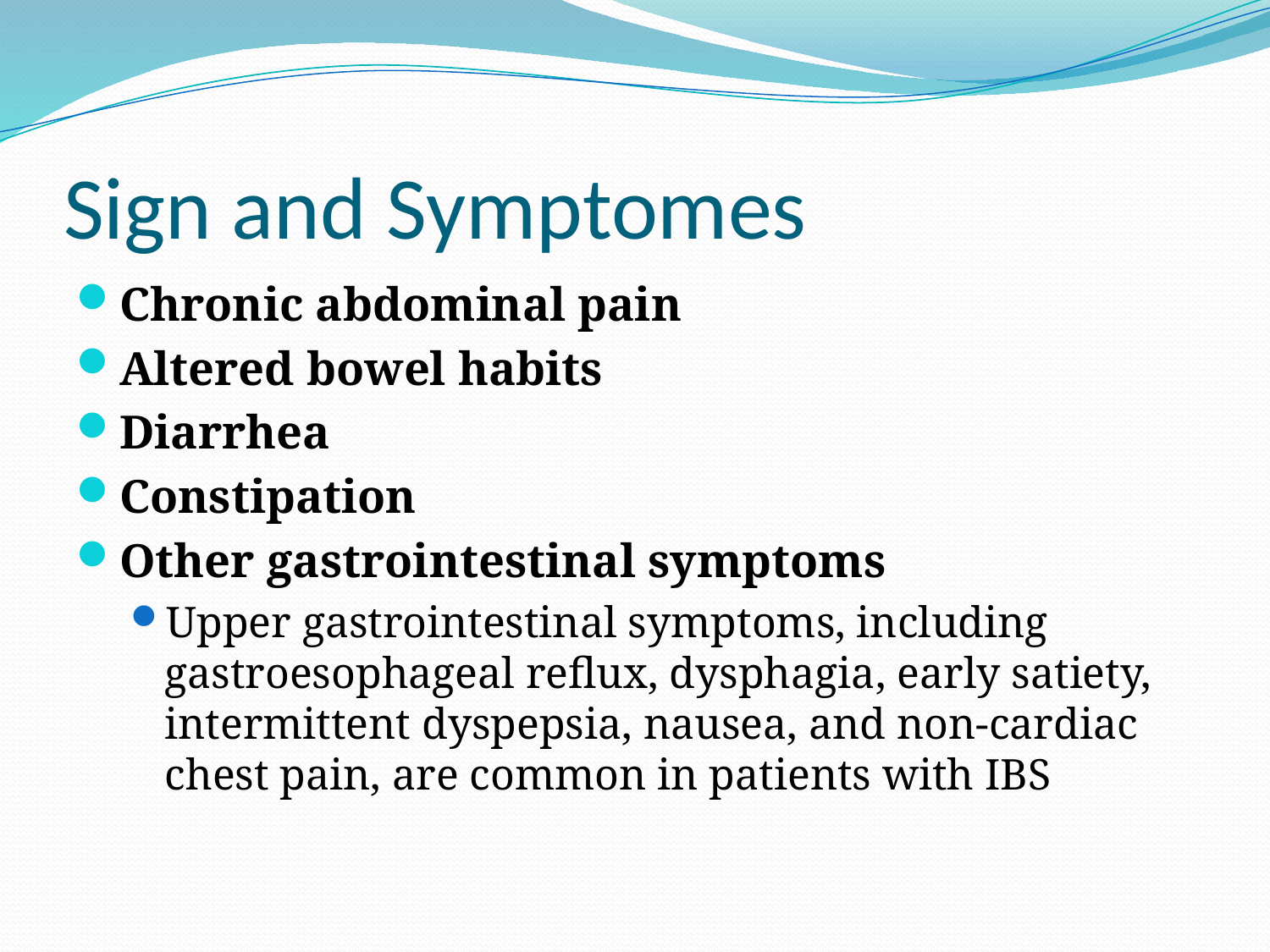

# Sign and Symptomes
Chronic abdominal pain
Altered bowel habits
Diarrhea
Constipation
Other gastrointestinal symptoms
Upper gastrointestinal symptoms, including gastroesophageal reflux, dysphagia, early satiety, intermittent dyspepsia, nausea, and non-cardiac chest pain, are common in patients with IBS